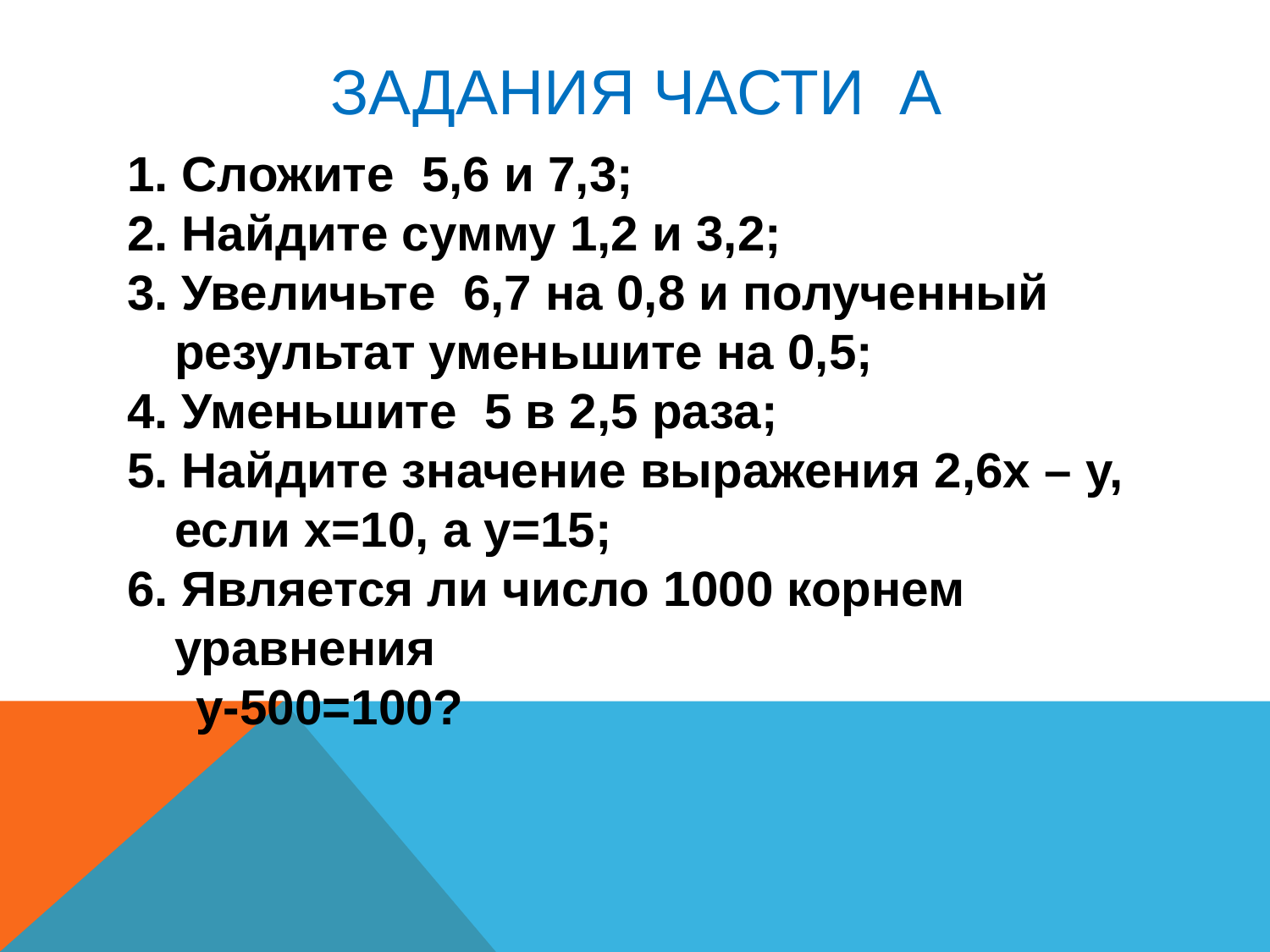

# Задания части  А
1. Сложите  5,6 и 7,3;
2. Найдите сумму 1,2 и 3,2;
3. Увеличьте  6,7 на 0,8 и полученный результат уменьшите на 0,5;
4. Уменьшите  5 в 2,5 раза;
5. Найдите значение выражения 2,6х – у, если х=10, а у=15;
6. Является ли число 1000 корнем уравнения
     у-500=100?